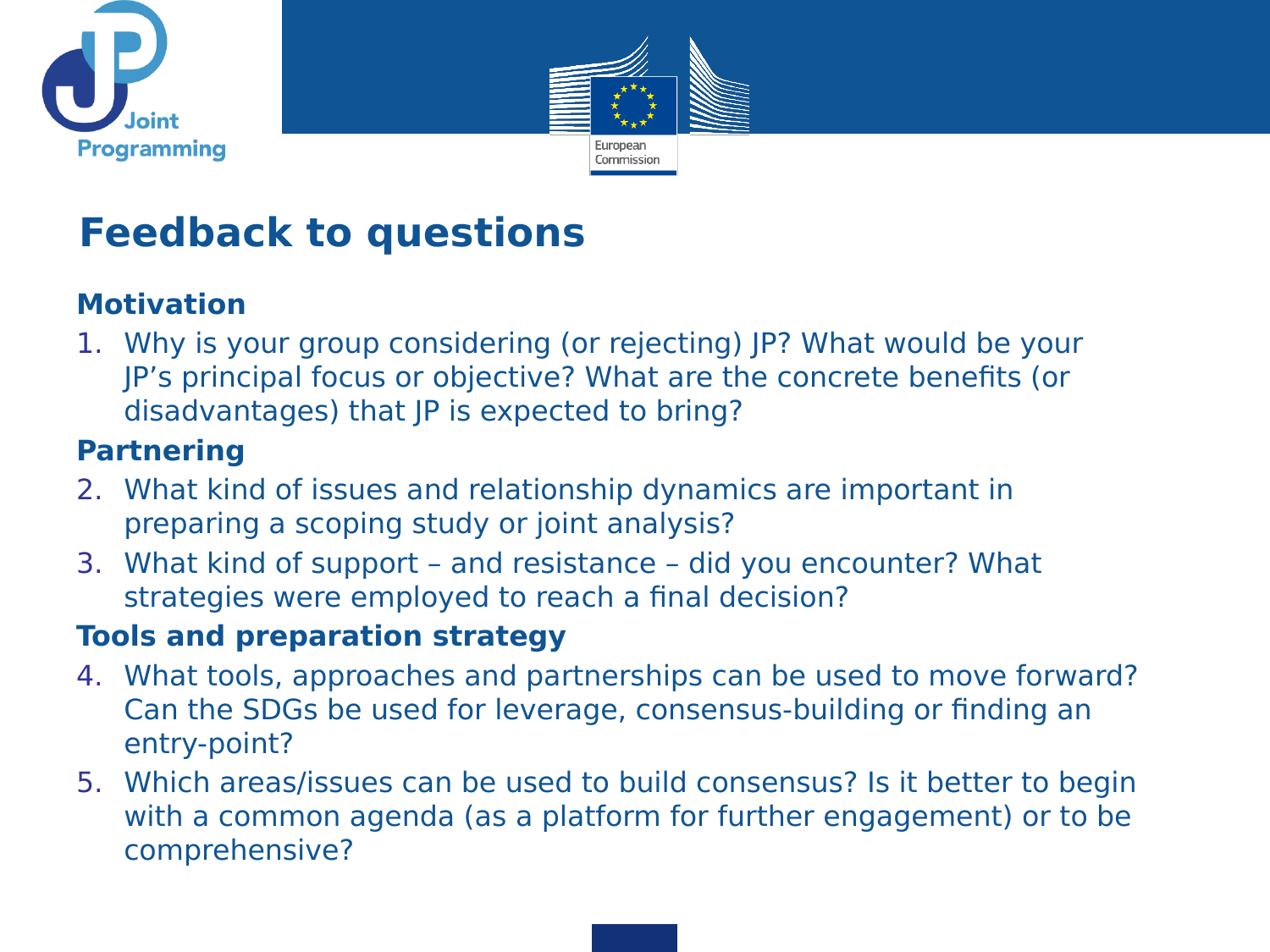

# Feedback to questions
Motivation
Why is your group considering (or rejecting) JP? What would be your JP’s principal focus or objective? What are the concrete benefits (or disadvantages) that JP is expected to bring?
Partnering
What kind of issues and relationship dynamics are important in preparing a scoping study or joint analysis?
What kind of support – and resistance – did you encounter? What strategies were employed to reach a final decision?
Tools and preparation strategy
What tools, approaches and partnerships can be used to move forward? Can the SDGs be used for leverage, consensus-building or finding an entry-point?
Which areas/issues can be used to build consensus? Is it better to begin with a common agenda (as a platform for further engagement) or to be comprehensive?